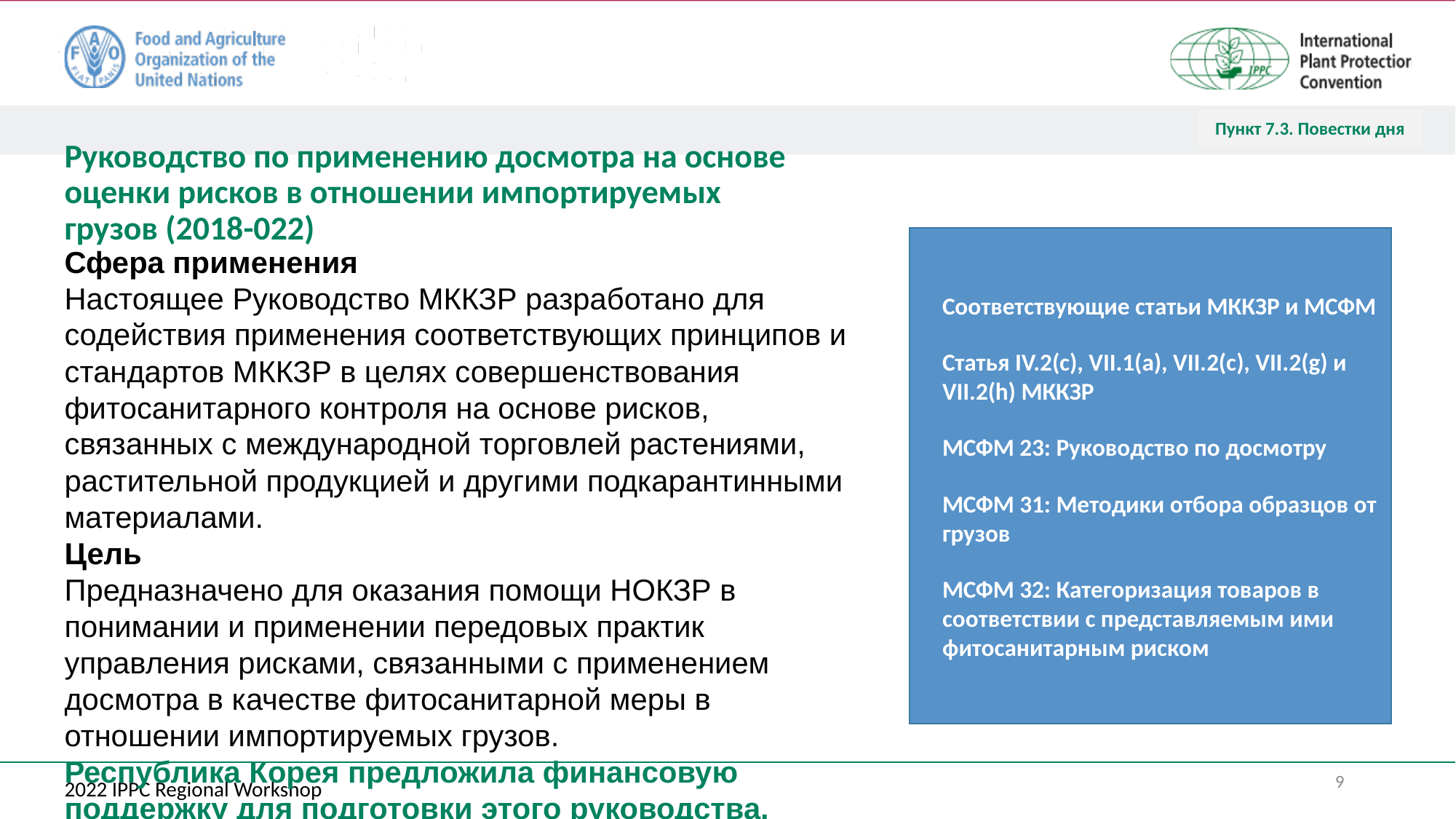

Пункт 7.3. Повестки дня
# Руководство по применению досмотра на основе оценки рисков в отношении импортируемых грузов (2018-022)
Соответствующие статьи МККЗР и МСФМ
Статья IV.2(c), VII.1(a), VII.2(c), VII.2(g) и VII.2(h) МККЗР
МСФМ 23: Руководство по досмотру
МСФМ 31: Методики отбора образцов от грузов
МСФМ 32: Категоризация товаров в соответствии с представляемым ими фитосанитарным риском
Сфера применения
Настоящее Руководство МККЗР разработано для содействия применения соответствующих принципов и стандартов МККЗР в целях совершенствования фитосанитарного контроля на основе рисков, связанных с международной торговлей растениями, растительной продукцией и другими подкарантинными материалами.
Цель
Предназначено для оказания помощи НОКЗР в понимании и применении передовых практик управления рисками, связанными с применением досмотра в качестве фитосанитарной меры в отношении импортируемых грузов.
Республика Корея предложила финансовую поддержку для подготовки этого руководства.
9